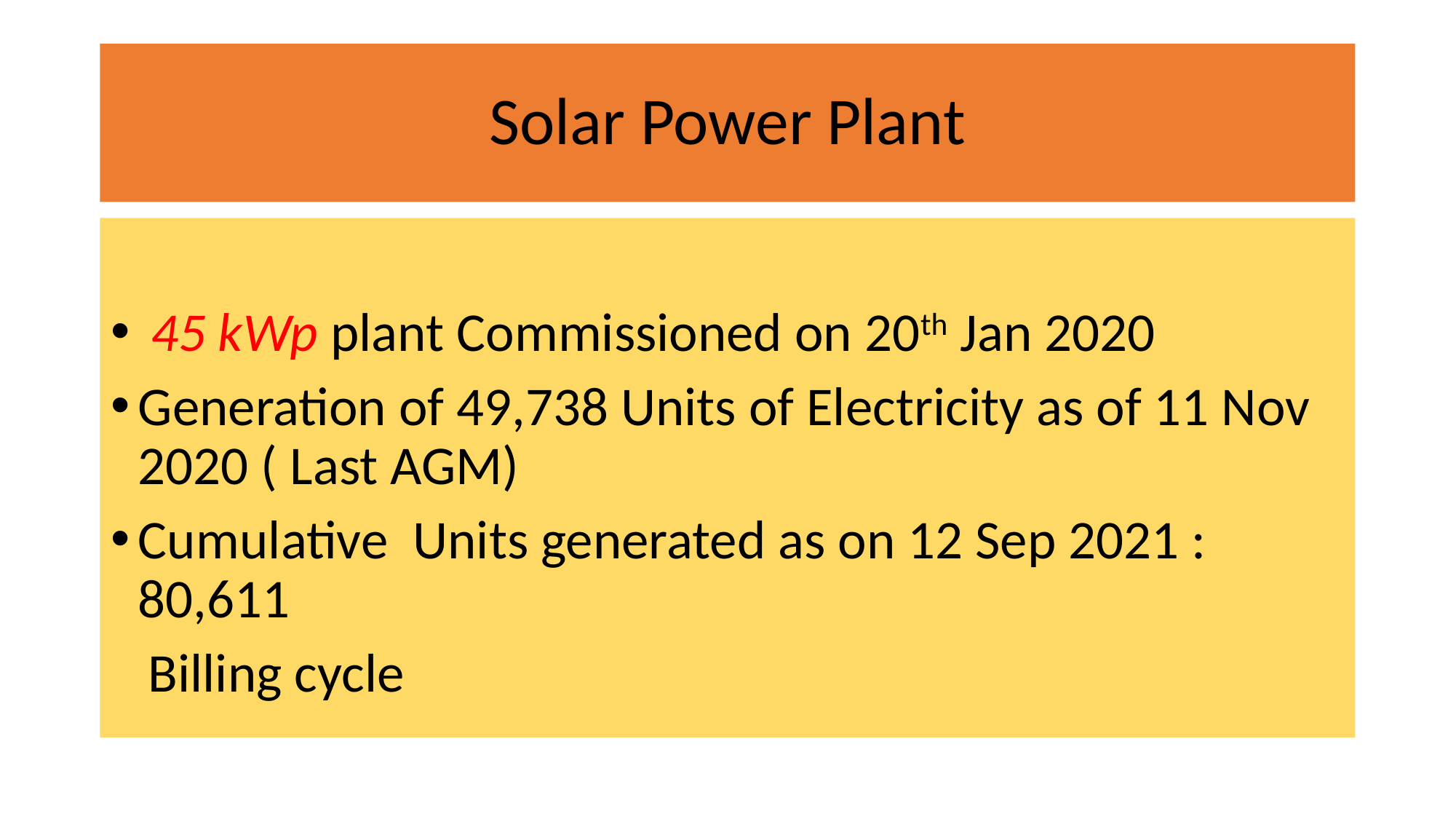

# Solar Power Plant

 45 kWp plant Commissioned on 20th Jan 2020
Generation of 49,738 Units of Electricity as of 11 Nov 2020 ( Last AGM)
Cumulative  Units generated as on 12 Sep 2021 : 80,611
   Billing cycle